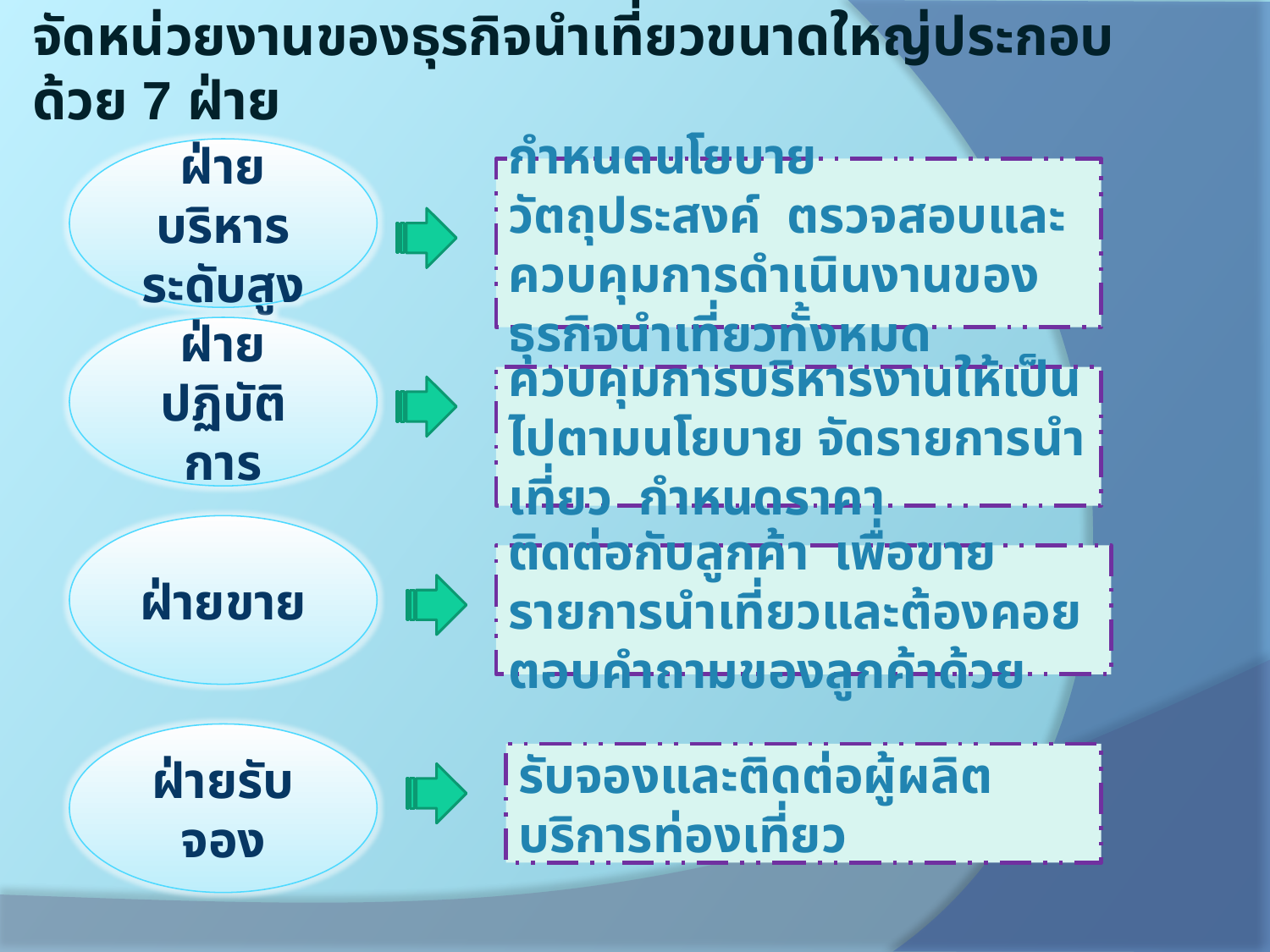

จัดหน่วยงานของธุรกิจนำเที่ยวขนาดใหญ่ประกอบด้วย 7 ฝ่าย
ฝ่ายบริหารระดับสูง
กำหนดนโยบาย  วัตถุประสงค์  ตรวจสอบและควบคุมการดำเนินงานของธุรกิจนำเที่ยวทั้งหมด

ฝ่ายปฏิบัติการ
ควบคุมการบริหารงานให้เป็นไปตามนโยบาย จัดรายการนำเที่ยว  กำหนดราคา

ฝ่ายขาย
ติดต่อกับลูกค้า  เพื่อขายรายการนำเที่ยวและต้องคอยตอบคำถามของลูกค้าด้วย

ฝ่ายรับจอง
รับจองและติดต่อผู้ผลิตบริการท่องเที่ยว